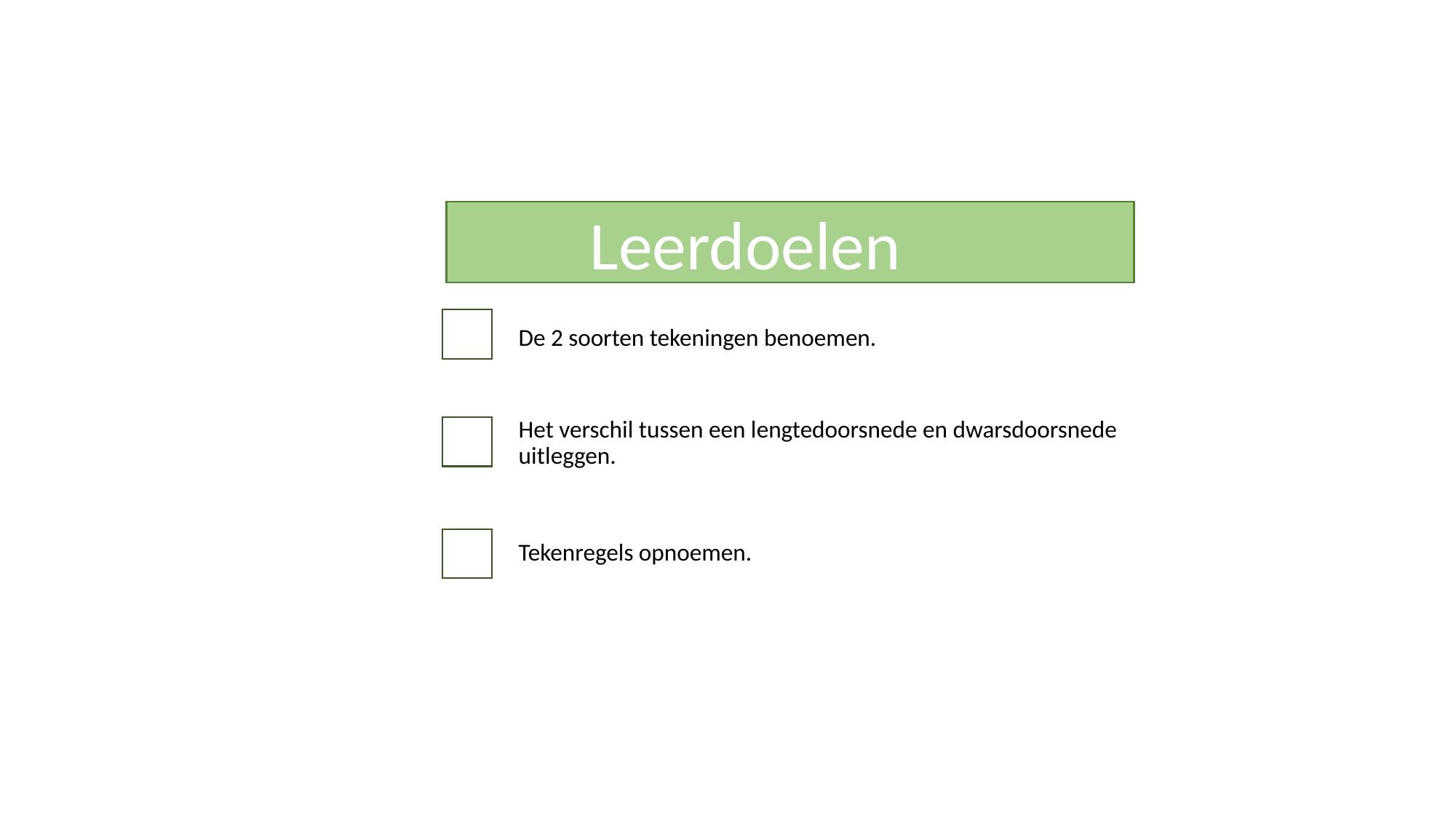

Leerdoelen

Het verschil tussen een lengtedoorsnede en dwarsdoorsnede uitleggen.
De 2 soorten tekeningen benoemen.

Tekenregels opnoemen.